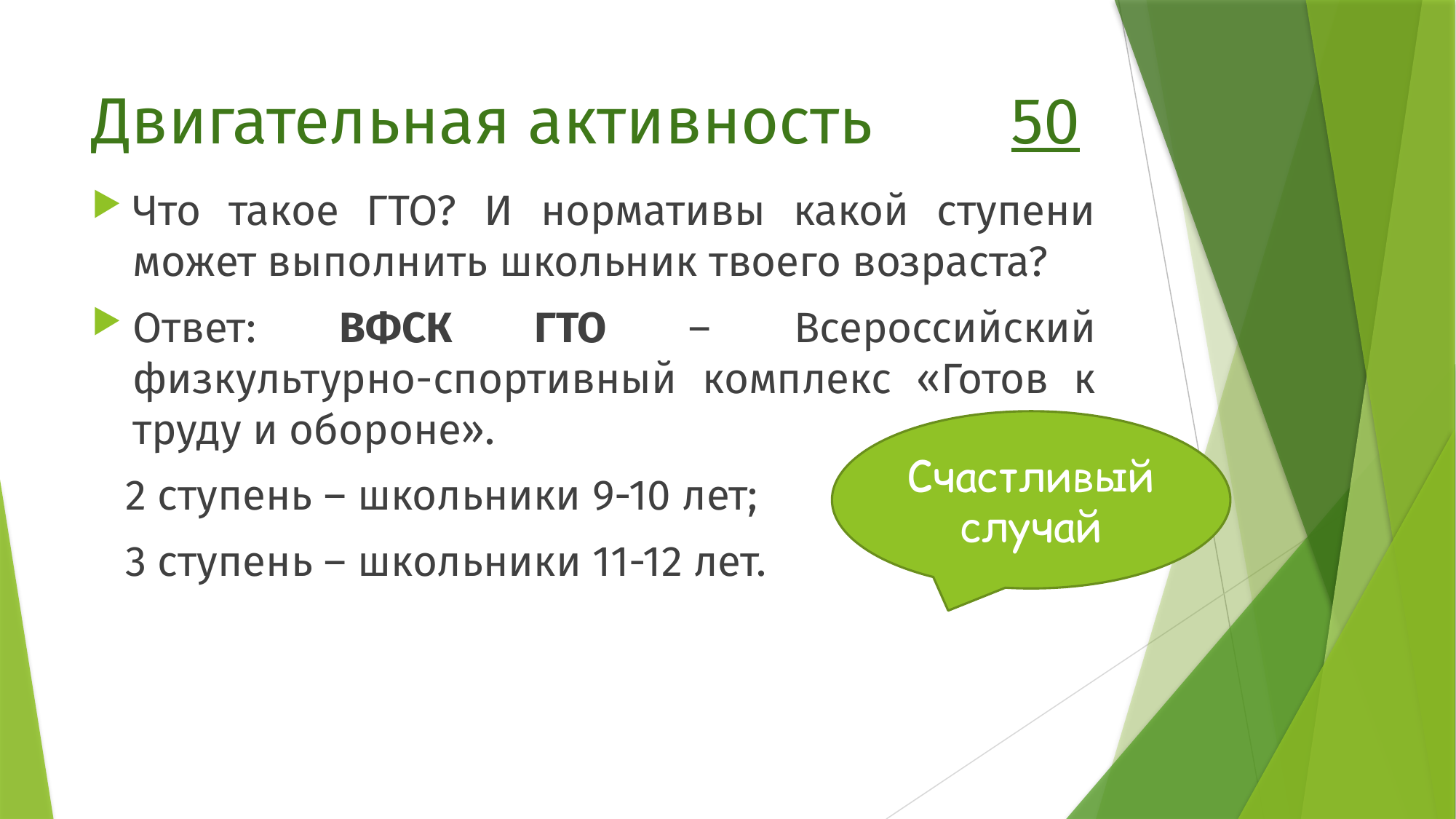

# Двигательная активность        50
Что такое ГТО? И нормативы какой ступени может выполнить школьник твоего возраста?
Ответ: ВФСК ГТО – Всероссийский физкультурно-спортивный комплекс «Готов к труду и обороне».
   2 ступень – школьники 9-10 лет;
   3 ступень – школьники 11-12 лет.
Счастливый случай